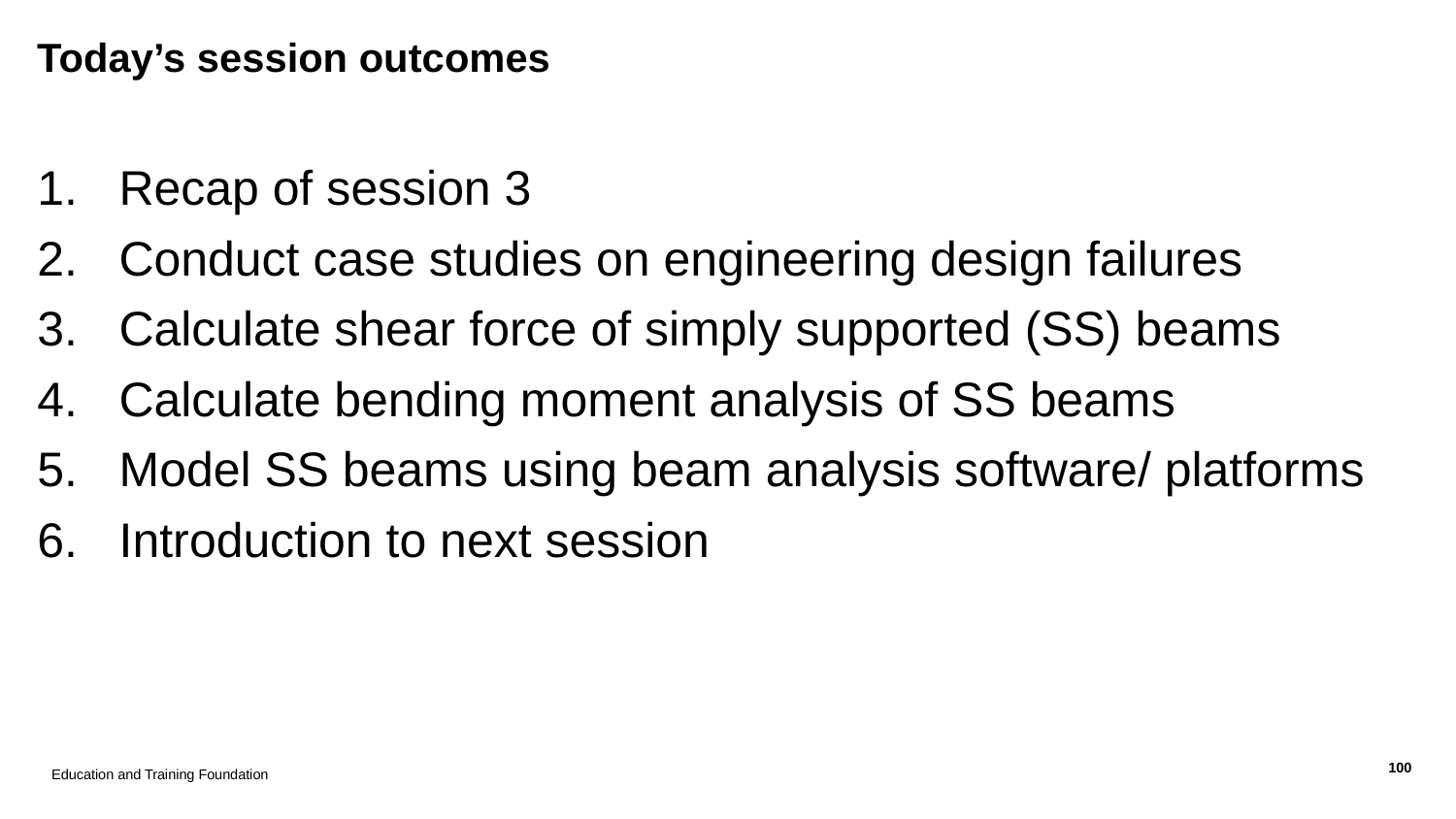

# Today’s session outcomes
Recap of session 3
Conduct case studies on engineering design failures
Calculate shear force of simply supported (SS) beams
Calculate bending moment analysis of SS beams
Model SS beams using beam analysis software/ platforms
Introduction to next session

Education and Training Foundation
100